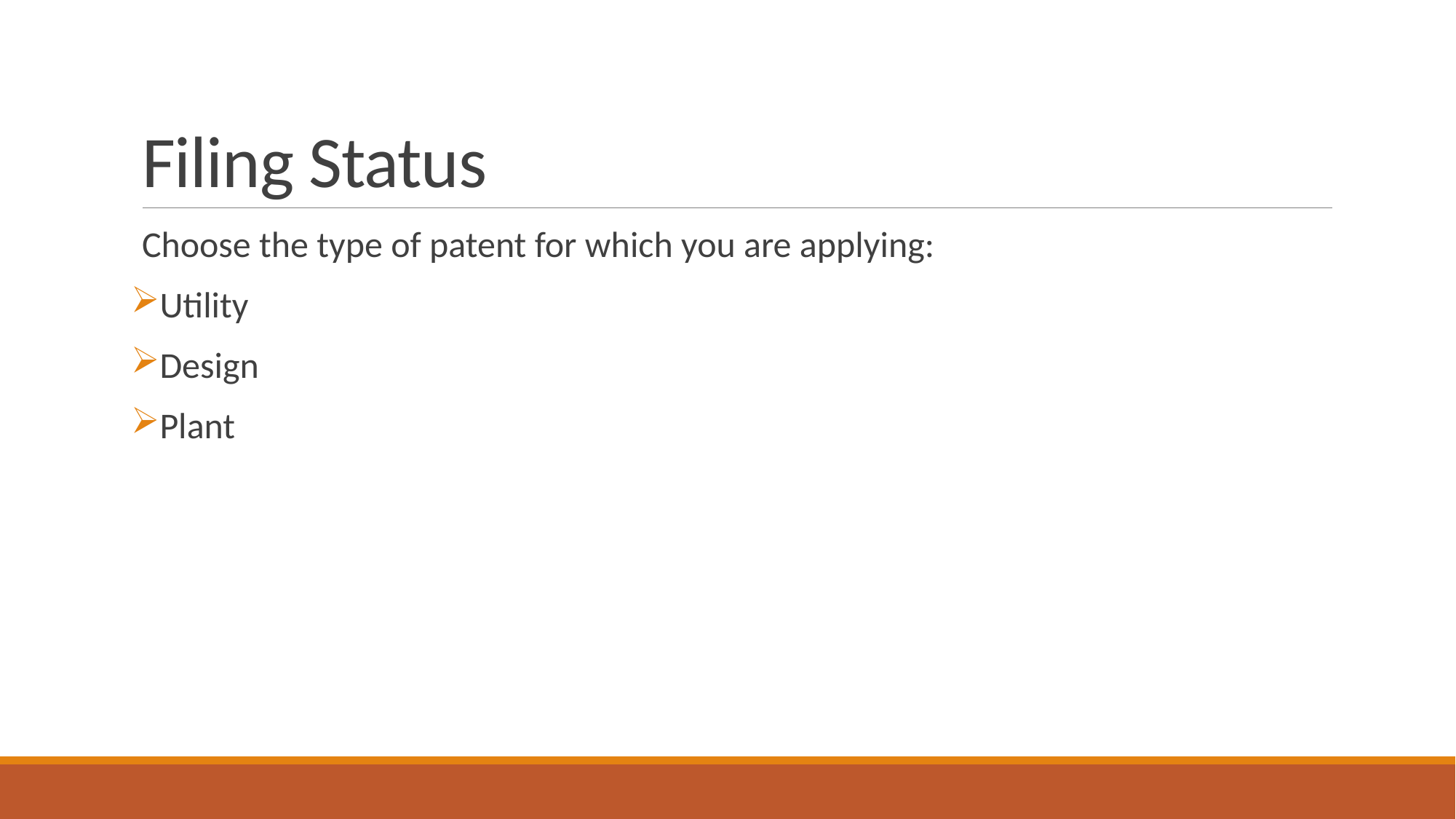

# Filing Status
Choose the type of patent for which you are applying:
Utility
Design
Plant